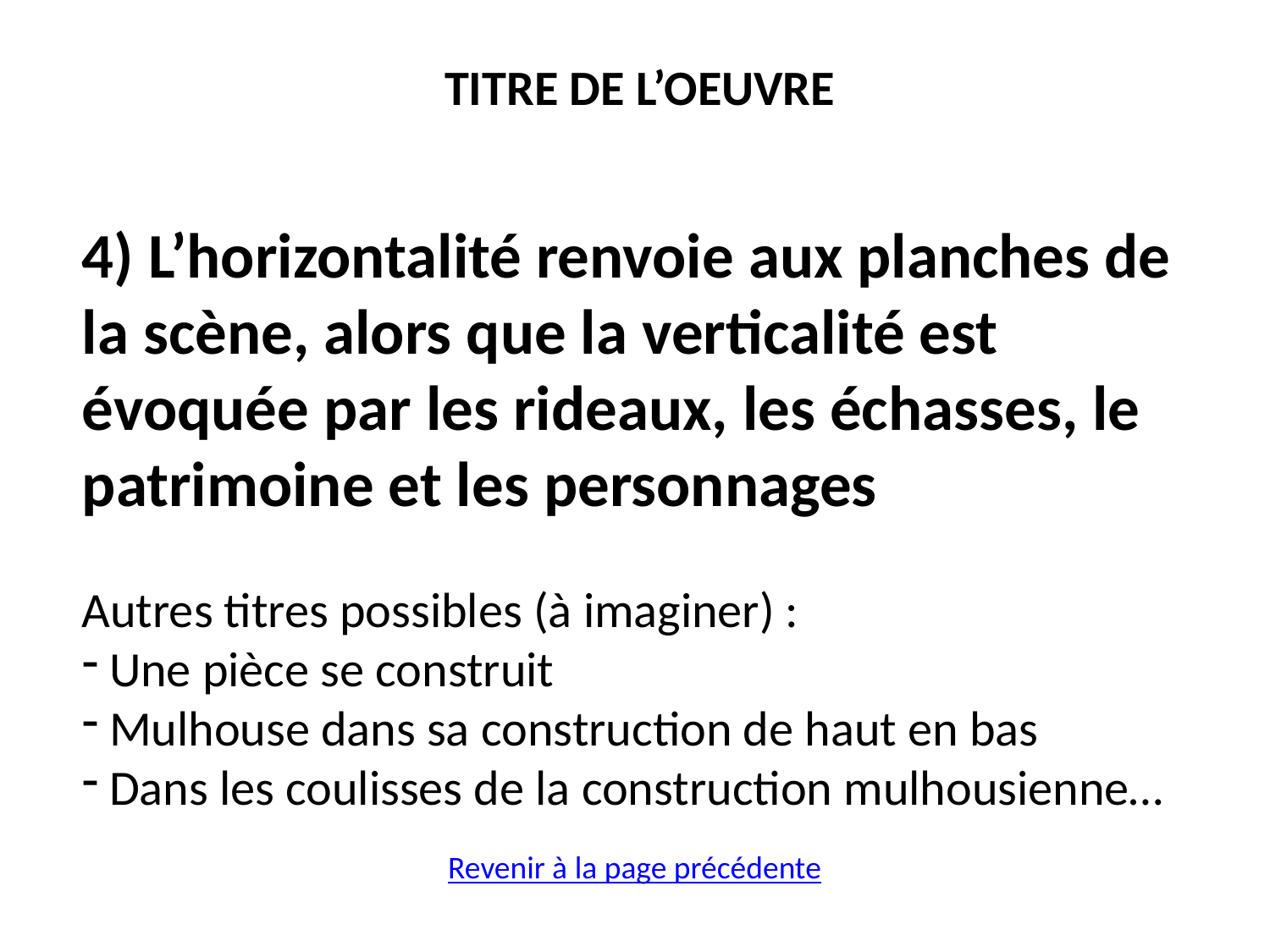

TITRE DE L’OEUVRE
4) L’horizontalité renvoie aux planches de la scène, alors que la verticalité est évoquée par les rideaux, les échasses, le patrimoine et les personnages

Autres titres possibles (à imaginer) :
 Une pièce se construit
 Mulhouse dans sa construction de haut en bas
 Dans les coulisses de la construction mulhousienne…
Revenir à la page précédente